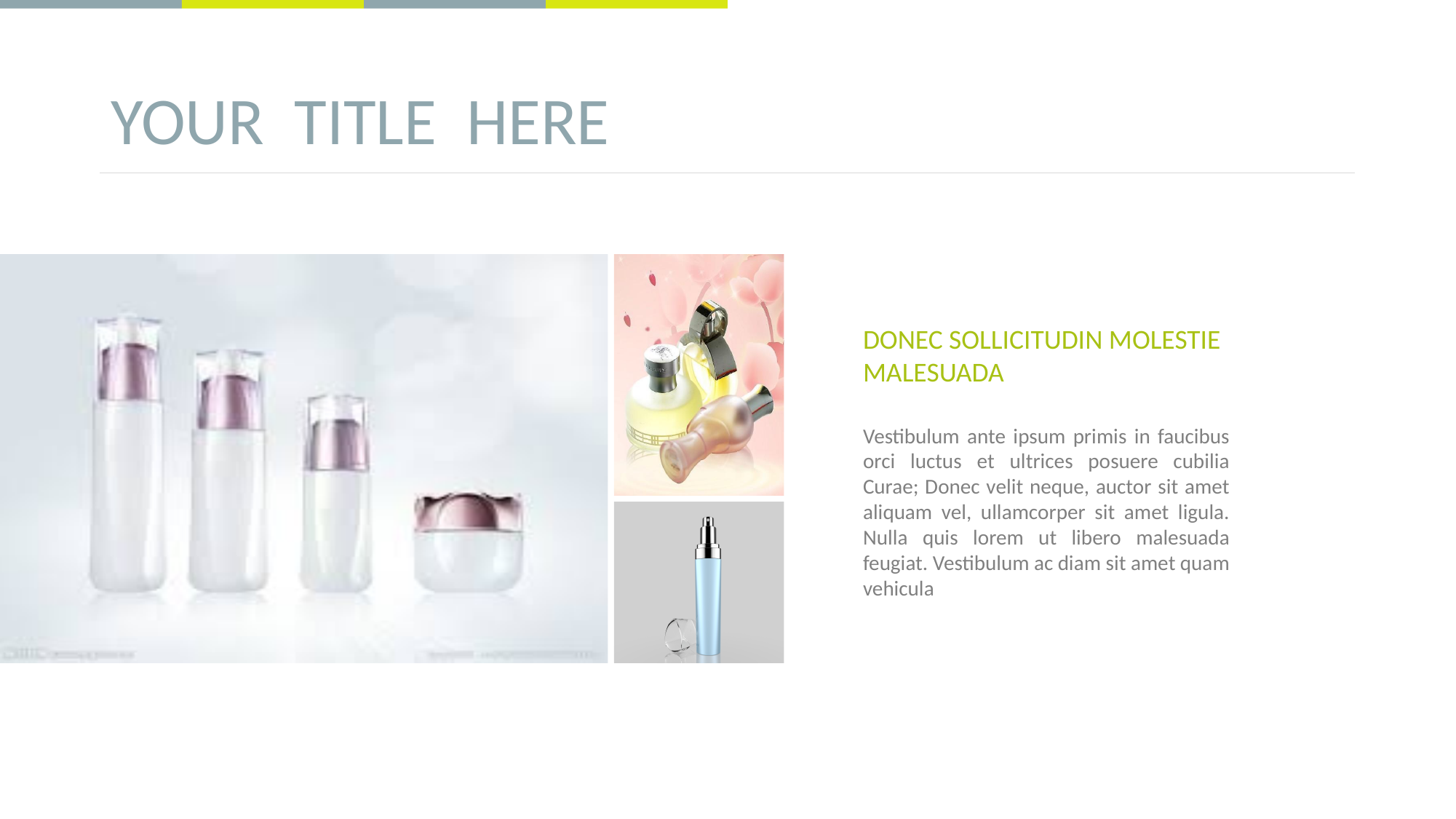

# YOUR  TITLE  HERE

DONEC SOLLICITUDIN MOLESTIE MALESUADA
Vestibulum ante ipsum primis in faucibus orci luctus et ultrices posuere cubilia Curae; Donec velit neque, auctor sit amet aliquam vel, ullamcorper sit amet ligula. Nulla quis lorem ut libero malesuada feugiat. Vestibulum ac diam sit amet quam vehicula